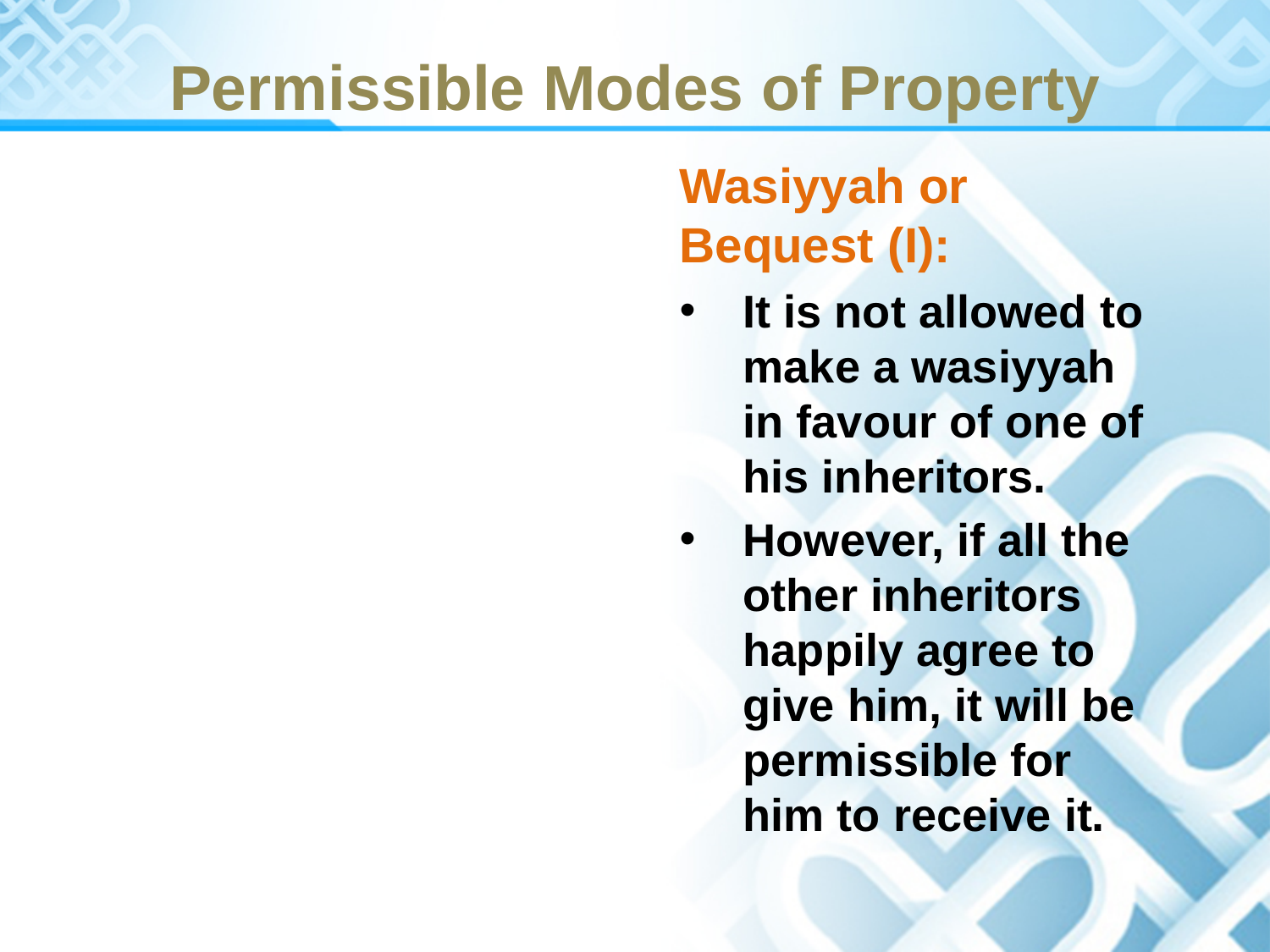

Permissible Modes of Property
Wasiyyah or Bequest (I):
It is not allowed to make a wasiyyah in favour of one of his inheritors.
However, if all the other inheritors happily agree to give him, it will be permissible for him to receive it.